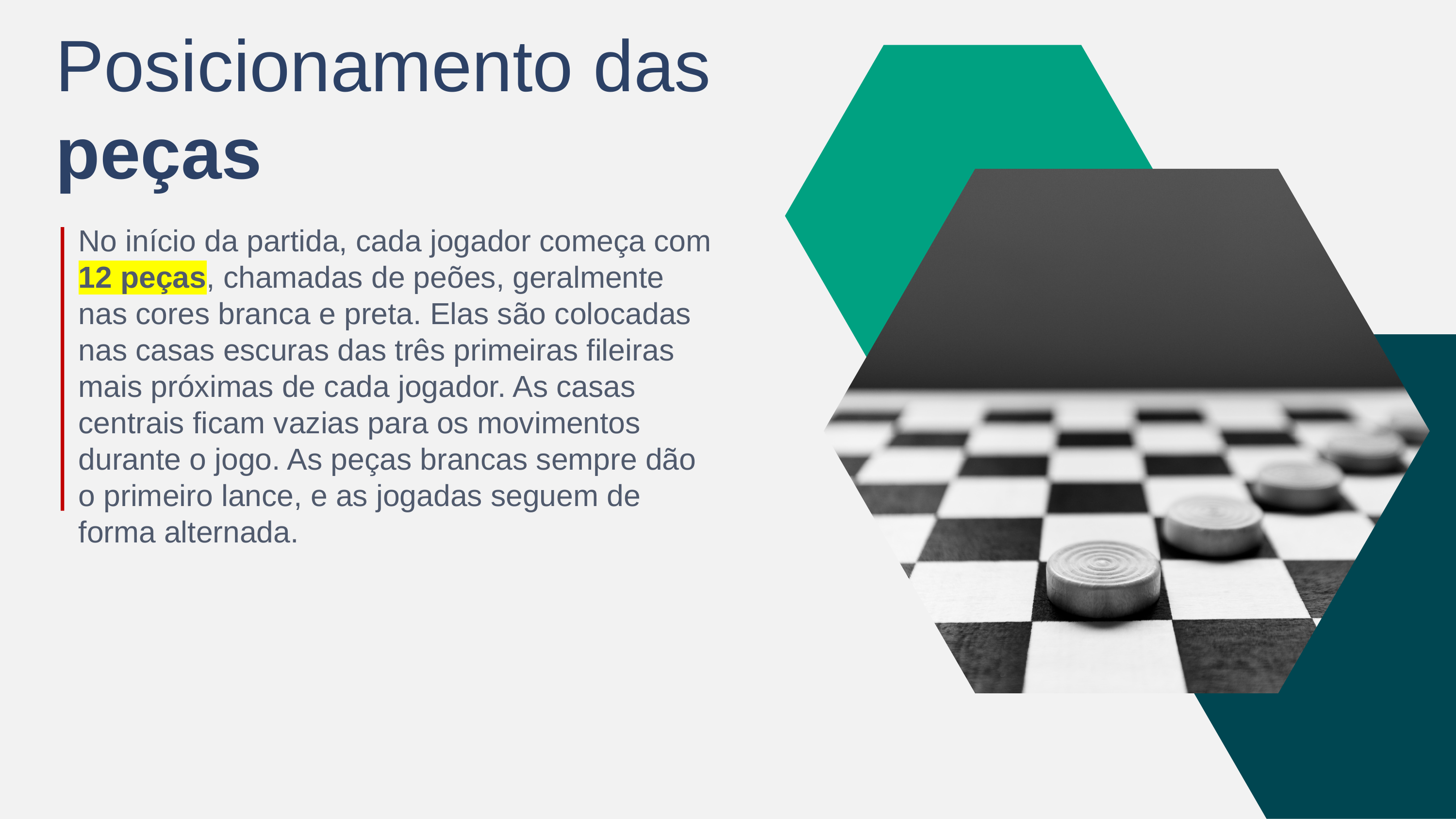

Posicionamento das
peças .

No início da partida, cada jogador começa com 12 peças, chamadas de peões, geralmente nas cores branca e preta. Elas são colocadas nas casas escuras das três primeiras fileiras mais próximas de cada jogador. As casas centrais ficam vazias para os movimentos durante o jogo. As peças brancas sempre dão o primeiro lance, e as jogadas seguem de forma alternada.